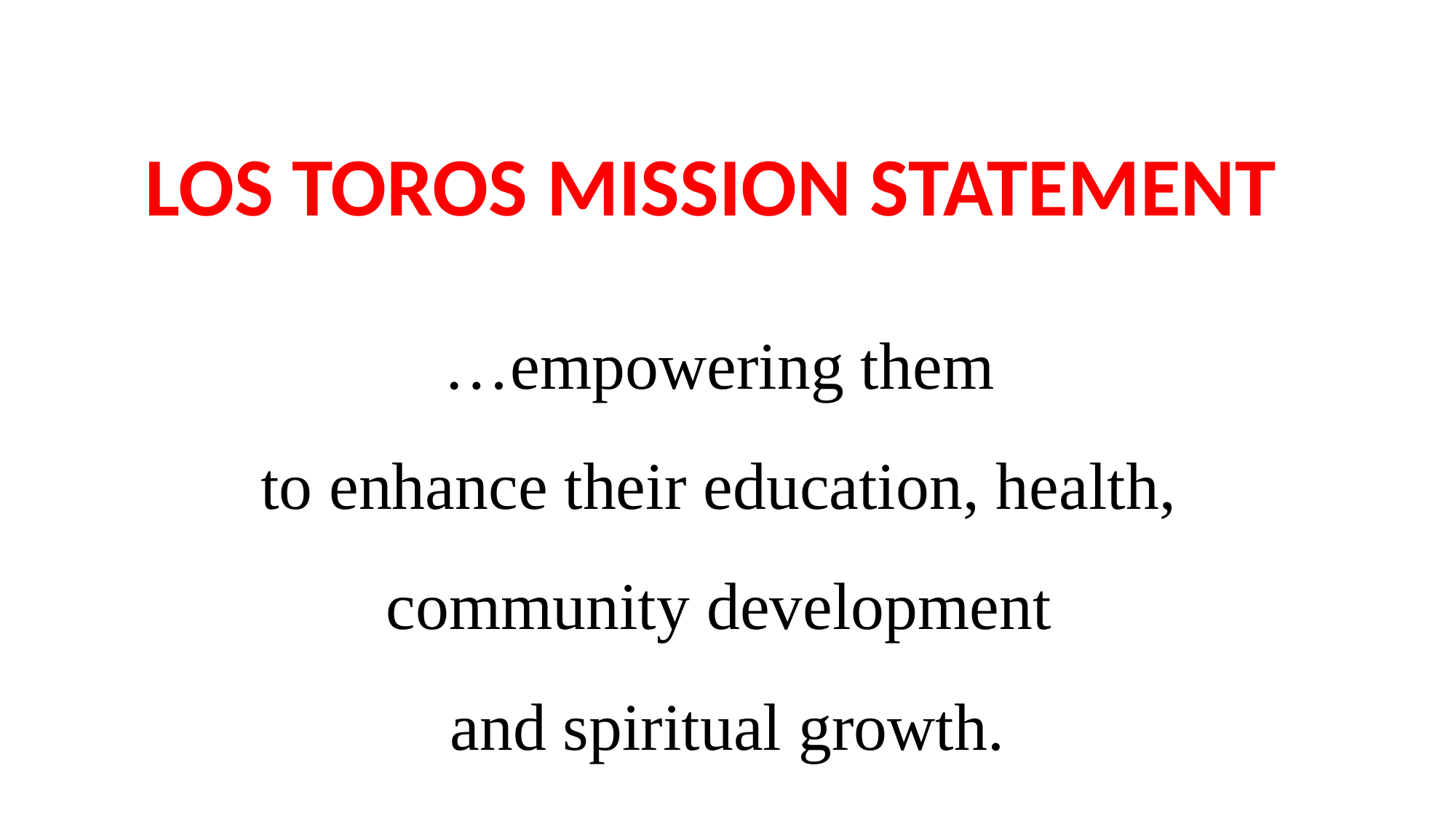

# LOS TOROS MISSION STATEMENT
…empowering them
to enhance their education, health,
community development
and spiritual growth.